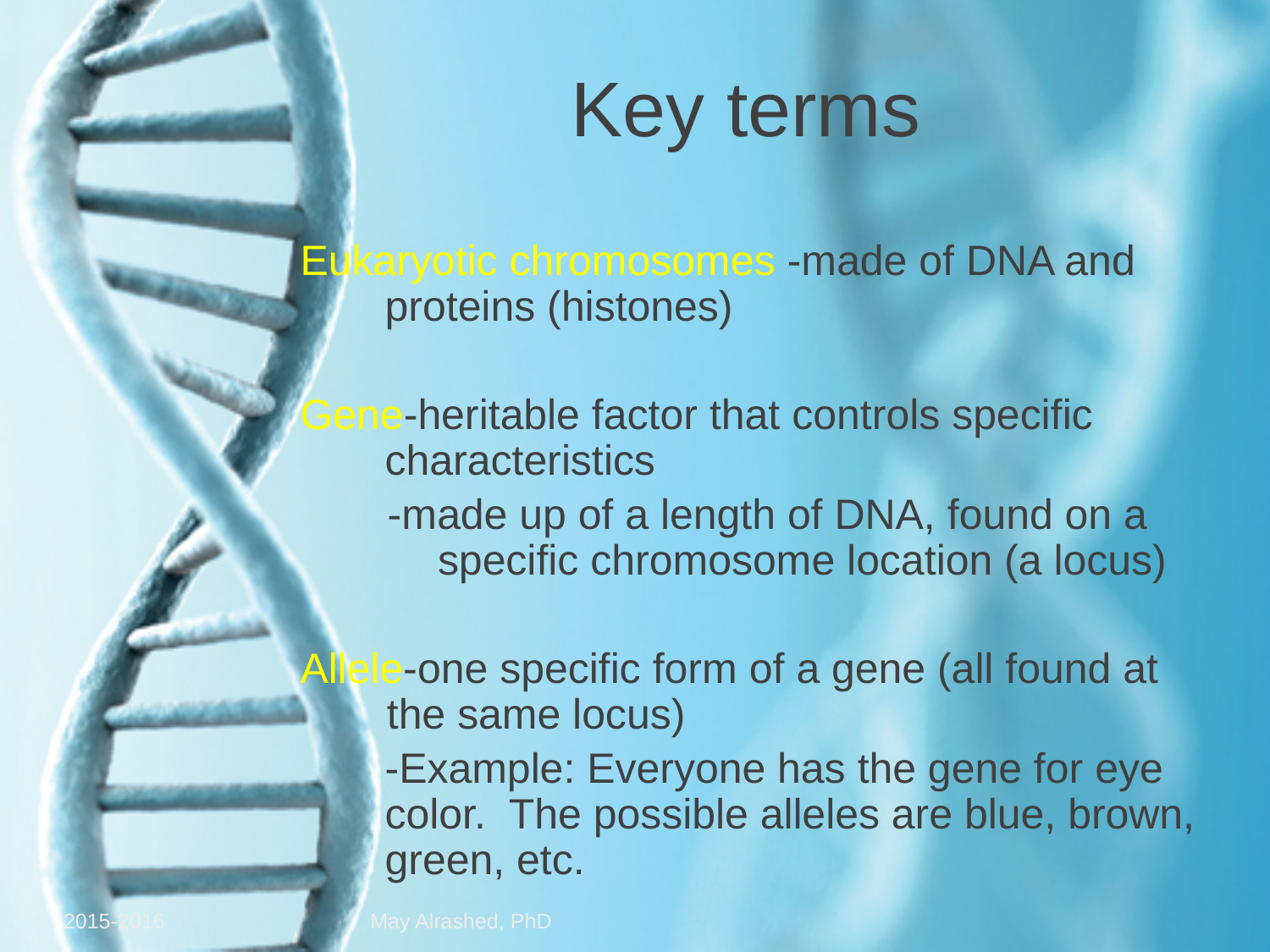

Key terms
Eukaryotic chromosomes -made of DNA and proteins (histones)

Gene-heritable factor that controls specific characteristics
  -made up of a length of DNA, found on a specific chromosome location (a locus)

Allele-one specific form of a gene (all found at the same locus)
	-Example: Everyone has the gene for eye color.  The possible alleles are blue, brown, green, etc.
2015-2016
May Alrashed, PhD